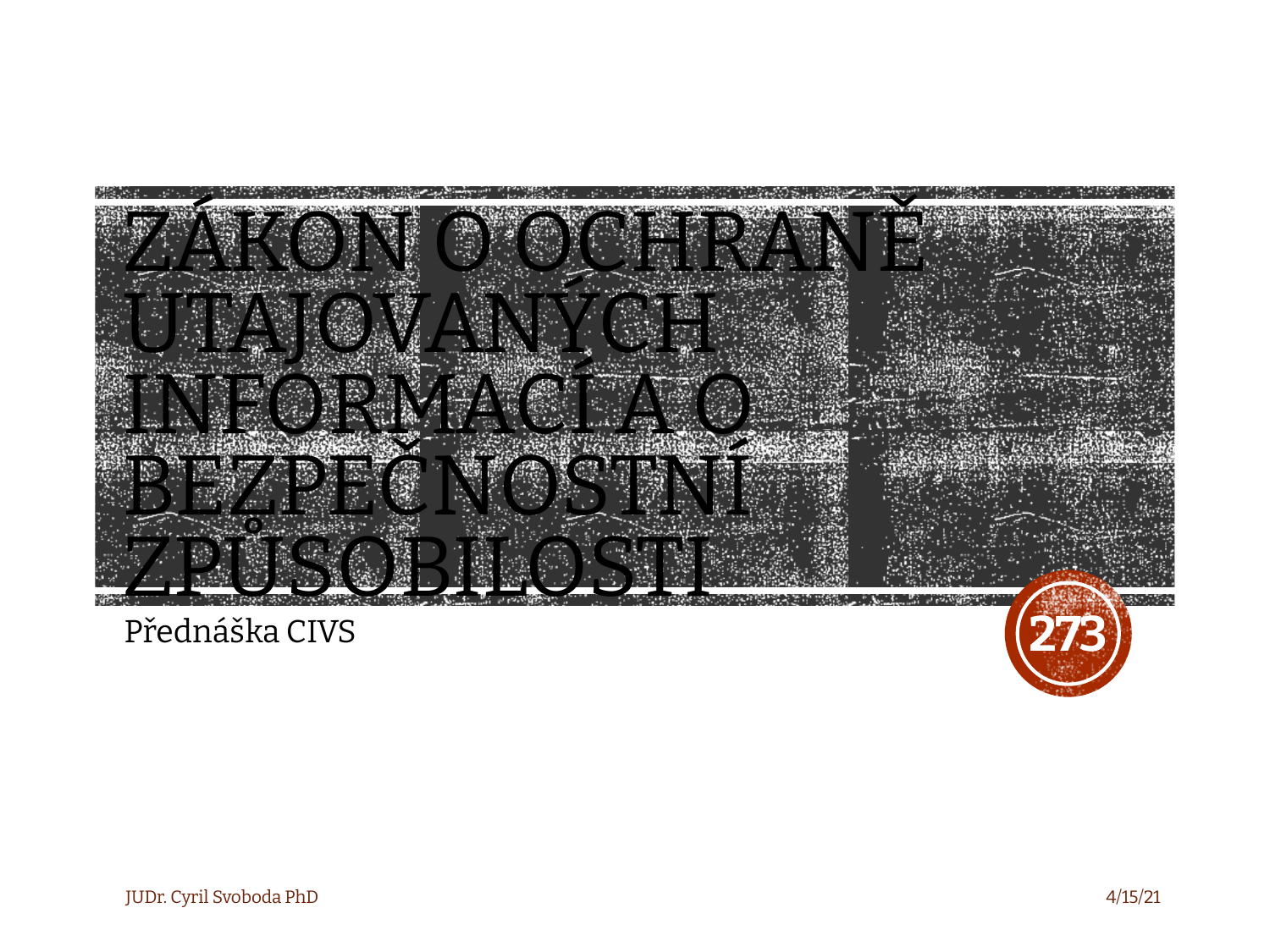

# Zákon o ochraně utajovaných informací a o bezpečnostní způsobilosti
273
Přednáška CIVS
JUDr. Cyril Svoboda PhD
4/15/21